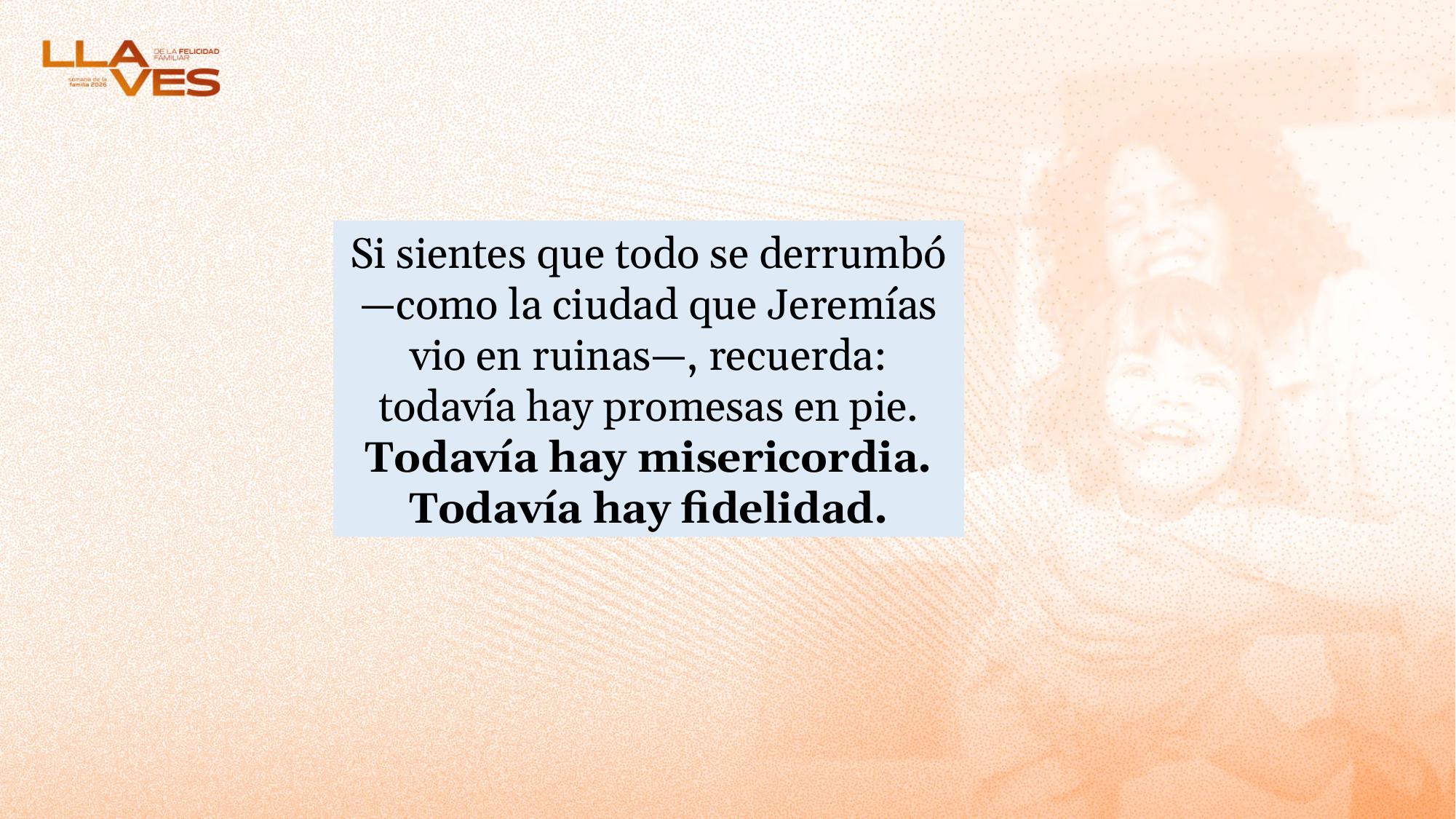

Si sientes que todo se derrumbó —como la ciudad que Jeremías vio en ruinas—, recuerda: todavía hay promesas en pie. Todavía hay misericordia. Todavía hay fidelidad.